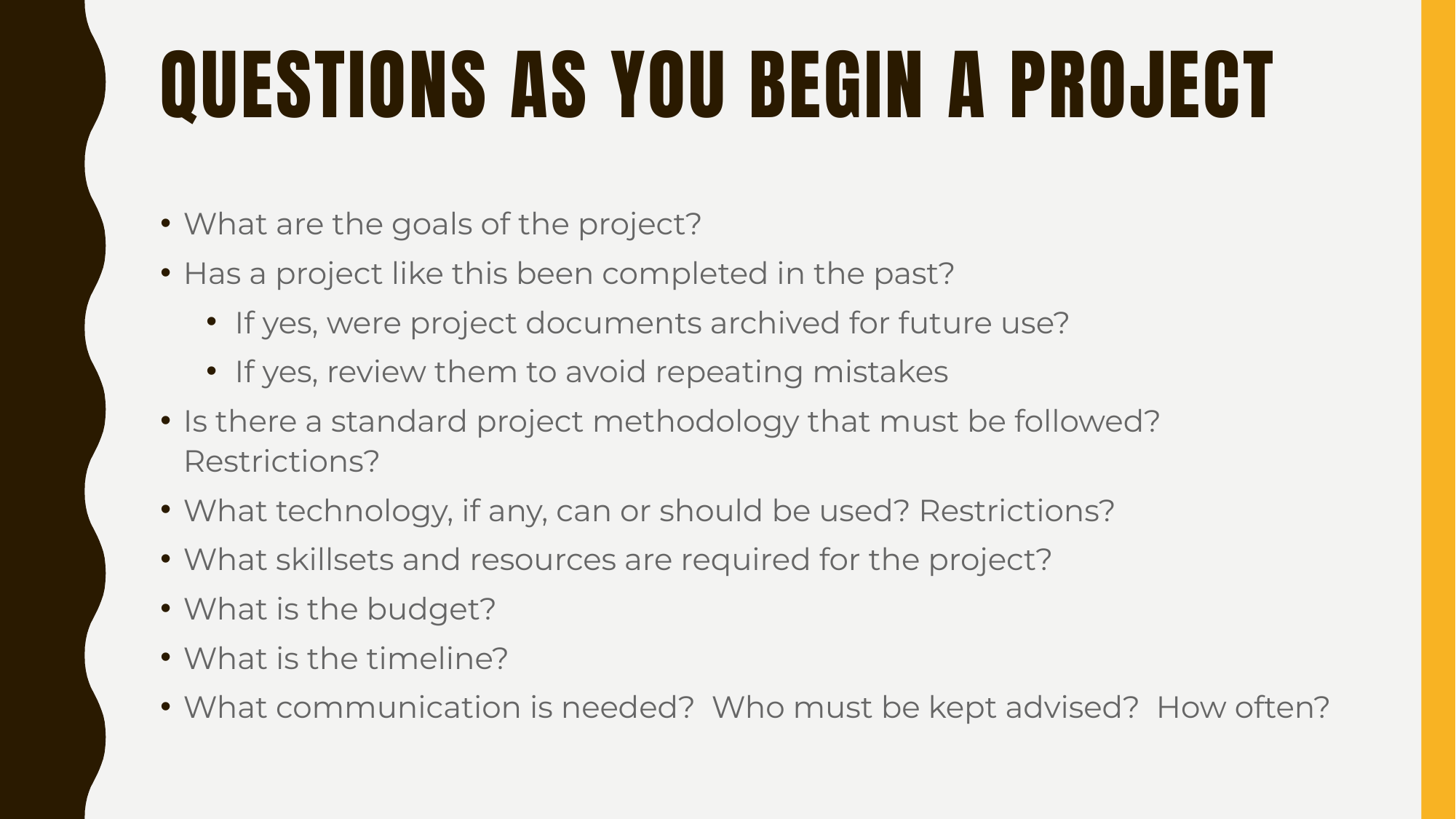

# Questions as you begin a project
What are the goals of the project?
Has a project like this been completed in the past?
If yes, were project documents archived for future use?
If yes, review them to avoid repeating mistakes
Is there a standard project methodology that must be followed? Restrictions?
What technology, if any, can or should be used? Restrictions?
What skillsets and resources are required for the project?
What is the budget?
What is the timeline?
What communication is needed?  Who must be kept advised?  How often?